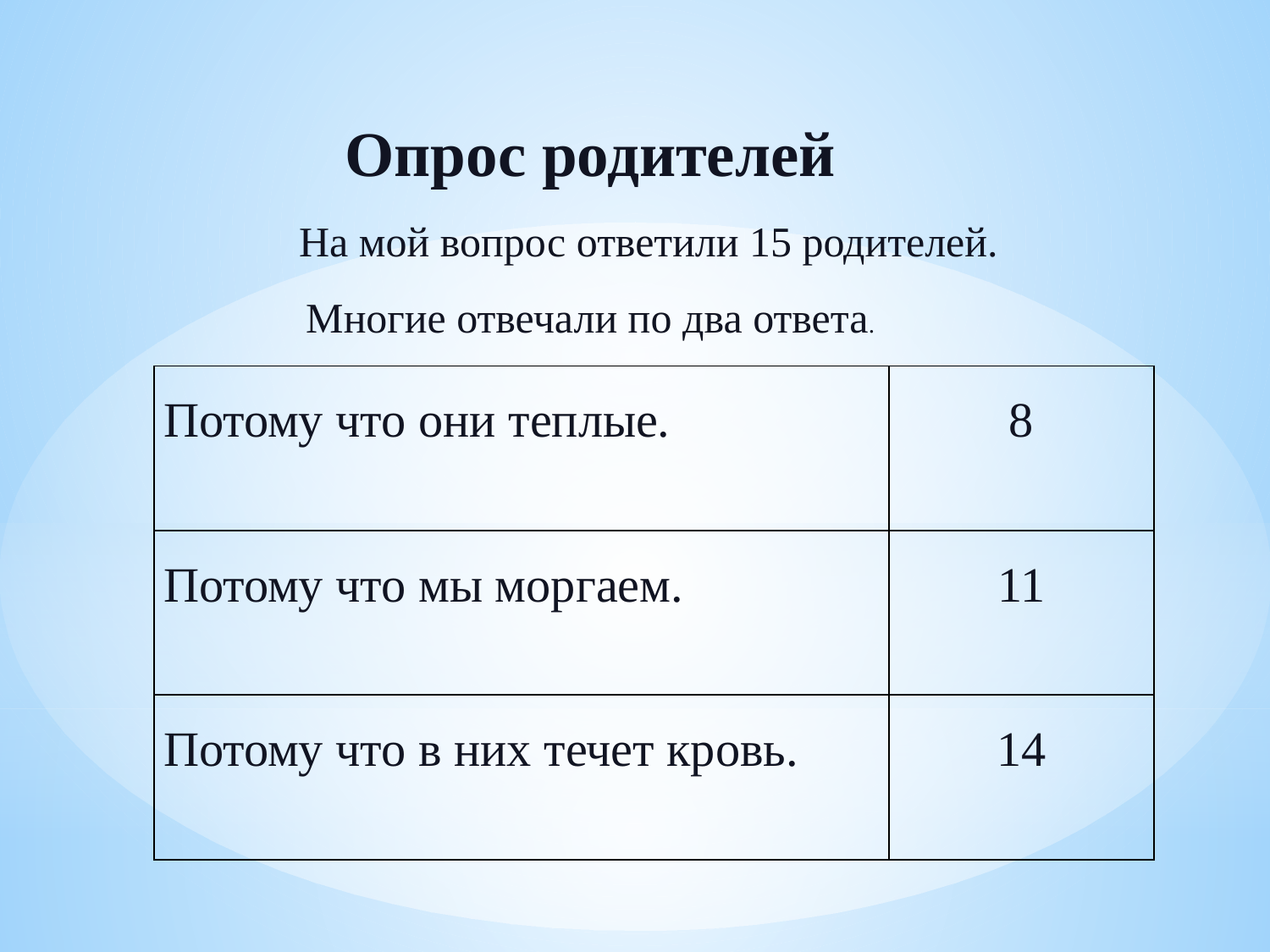

Опрос родителей
	На мой вопрос ответили 15 родителей.
Многие отвечали по два ответа.
| Потому что они теплые. | 8 |
| --- | --- |
| Потому что мы моргаем. | 11 |
| Потому что в них течет кровь. | 14 |